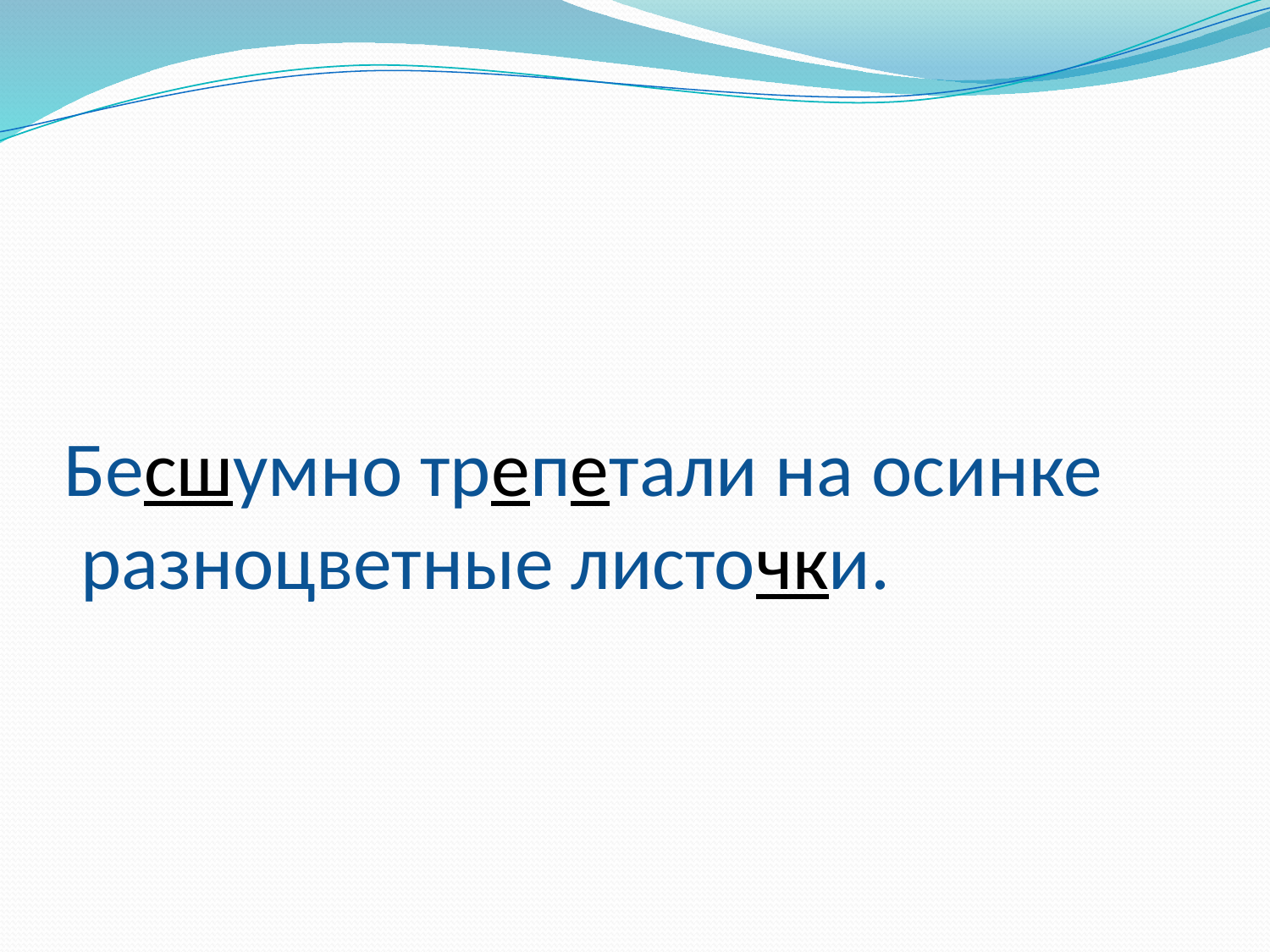

# Бесшумно трепетали на осинке разноцветные листочки.